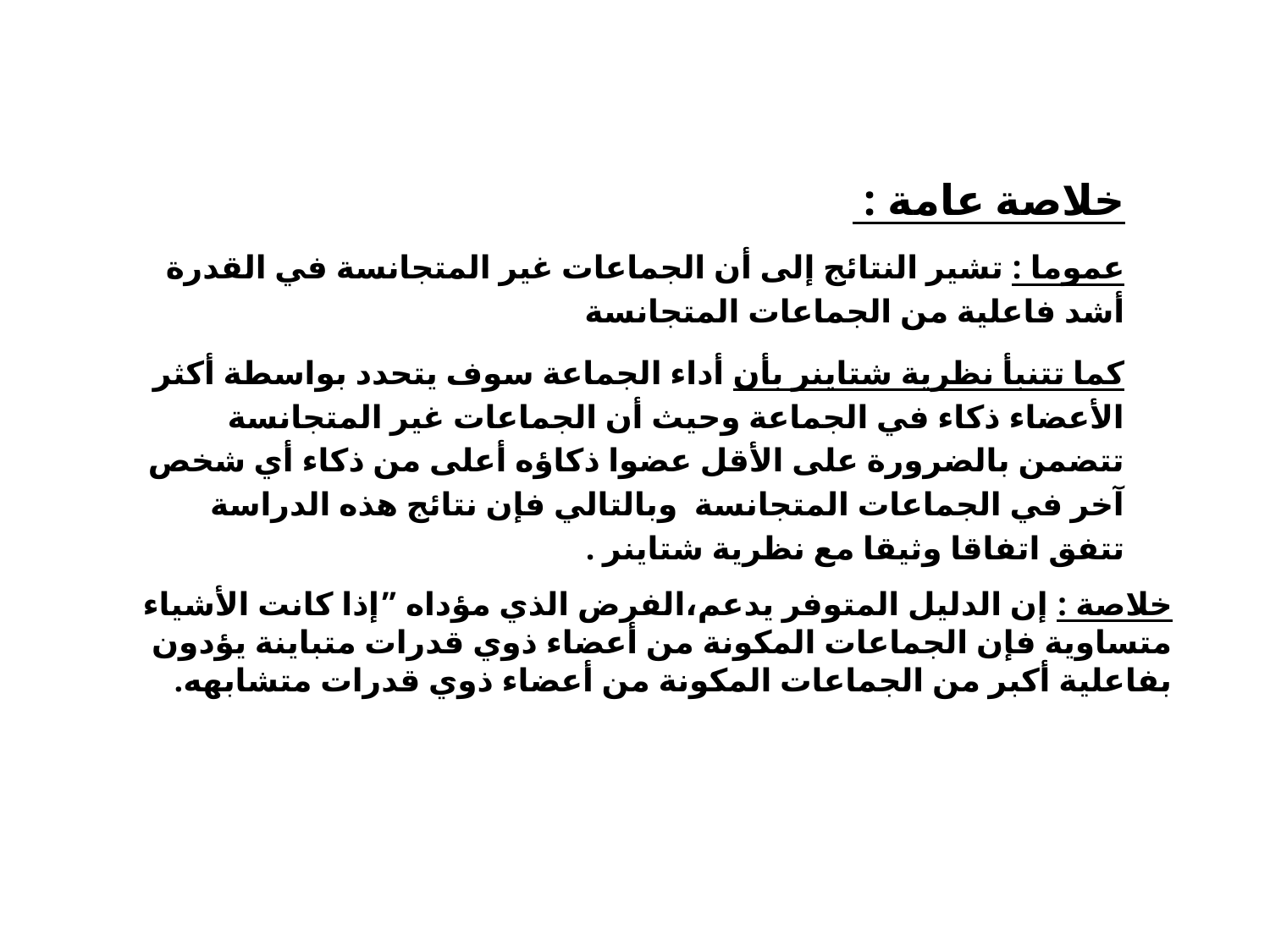

خلاصة عامة :
عموما : تشير النتائج إلى أن الجماعات غير المتجانسة في القدرة أشد فاعلية من الجماعات المتجانسة
كما تتنبأ نظرية شتاينر بأن أداء الجماعة سوف يتحدد بواسطة أكثر الأعضاء ذكاء في الجماعة وحيث أن الجماعات غير المتجانسة تتضمن بالضرورة على الأقل عضوا ذكاؤه أعلى من ذكاء أي شخص آخر في الجماعات المتجانسة  وبالتالي فإن نتائج هذه الدراسة تتفق اتفاقا وثيقا مع نظرية شتاينر .
خلاصة : إن الدليل المتوفر يدعم،الفرض الذي مؤداه ”إذا كانت الأشياء متساوية فإن الجماعات المكونة من أعضاء ذوي قدرات متباينة يؤدون بفاعلية أكبر من الجماعات المكونة من أعضاء ذوي قدرات متشابهه.